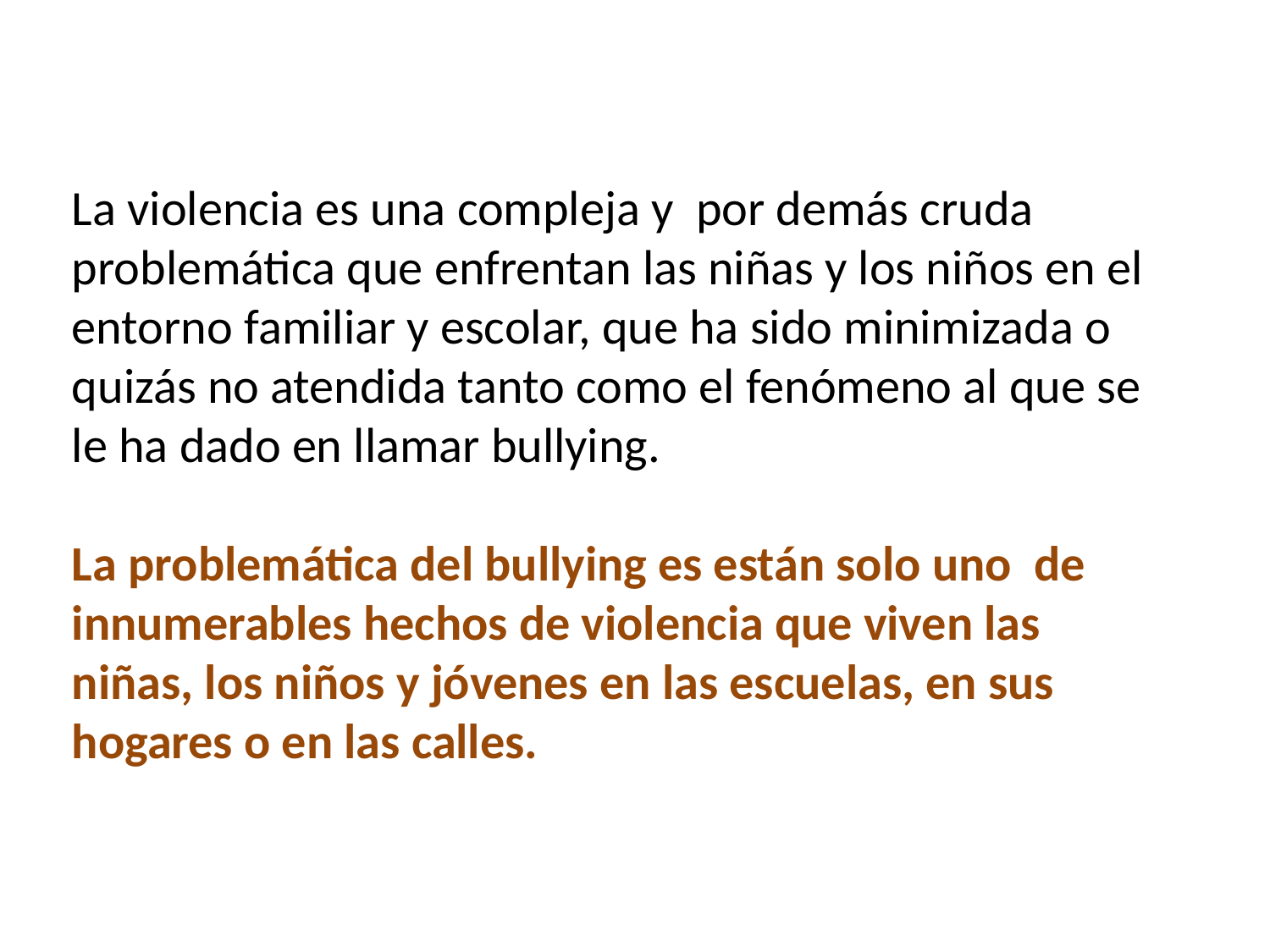

La violencia es una compleja y  por demás cruda problemática que enfrentan las niñas y los niños en el entorno familiar y escolar, que ha sido minimizada o quizás no atendida tanto como el fenómeno al que se le ha dado en llamar bullying.

La problemática del bullying es están solo uno  de innumerables hechos de violencia que viven las niñas, los niños y jóvenes en las escuelas, en sus hogares o en las calles.